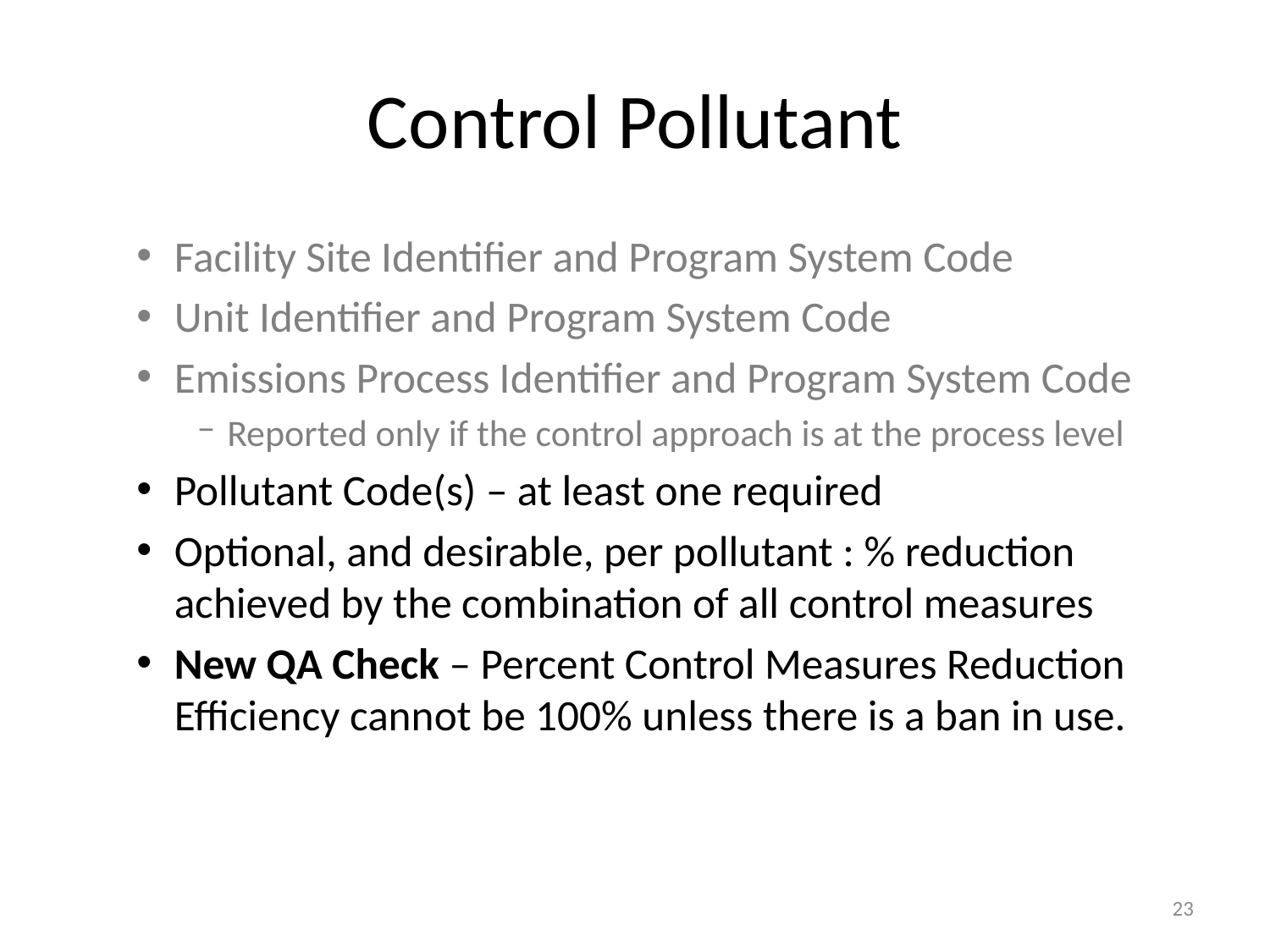

# Control Pollutant
Facility Site Identifier and Program System Code
Unit Identifier and Program System Code
Emissions Process Identifier and Program System Code
Reported only if the control approach is at the process level
Pollutant Code(s) – at least one required
Optional, and desirable, per pollutant : % reduction achieved by the combination of all control measures
New QA Check – Percent Control Measures Reduction Efficiency cannot be 100% unless there is a ban in use.
23